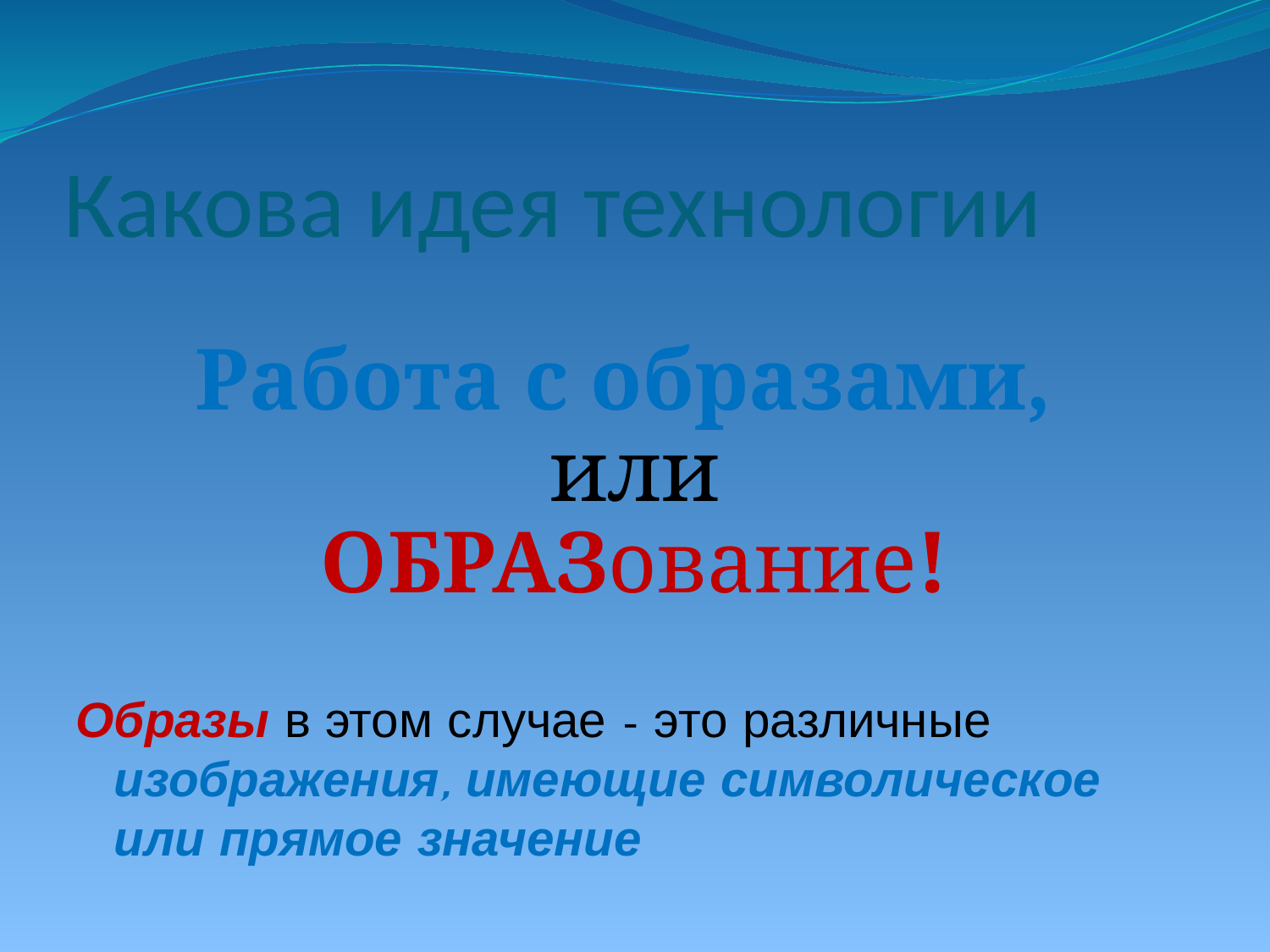

# Какова идея технологии

Работа с образами,
или
ОБРАЗование!

Образы в этом случае - это различные изображения, имеющие символическое или прямое значение